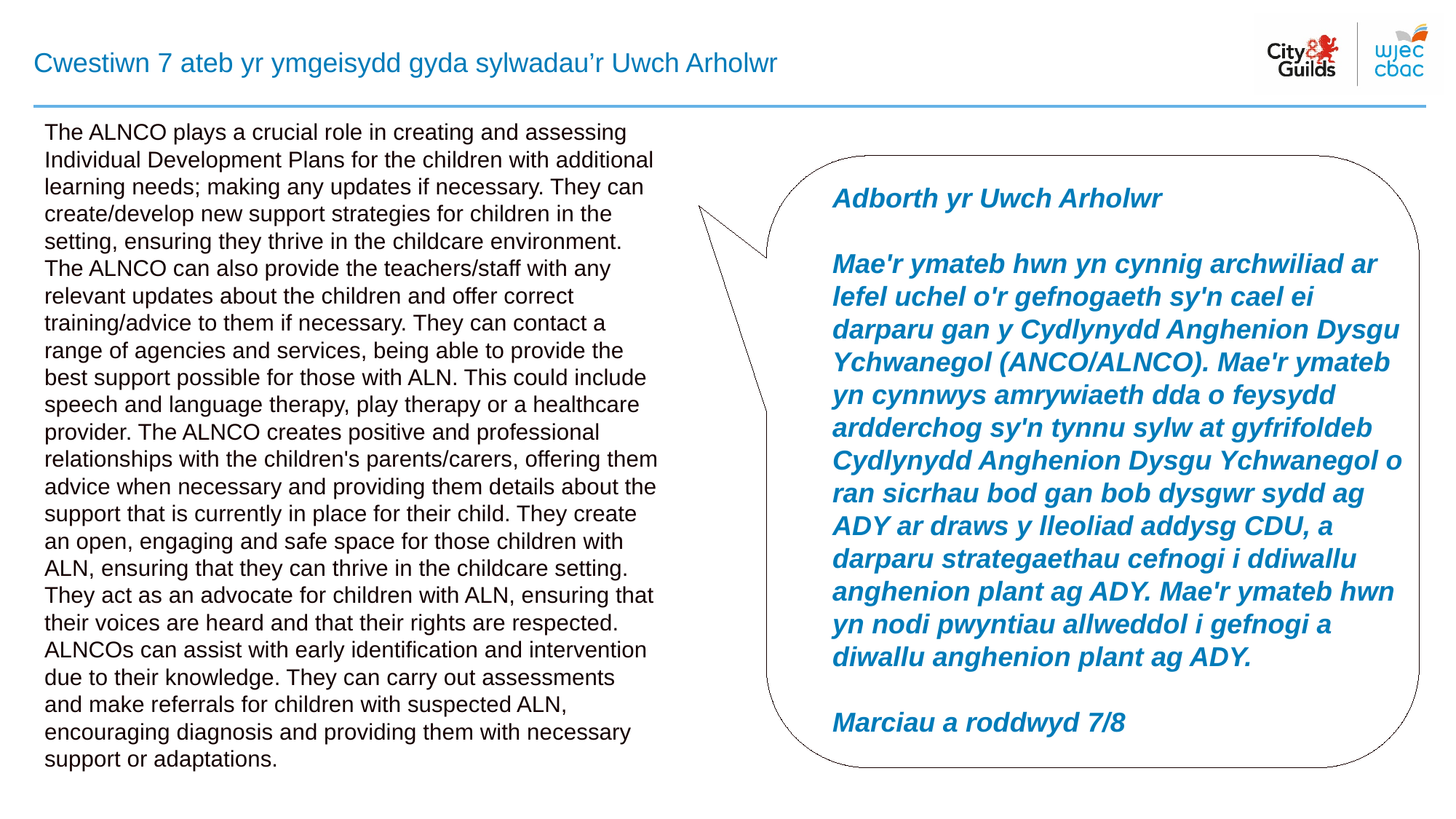

# Cwestiwn 7 ateb yr ymgeisydd gyda sylwadau’r Uwch Arholwr
The ALNCO plays a crucial role in creating and assessing Individual Development Plans for the children with additional learning needs; making any updates if necessary. They can create/develop new support strategies for children in the setting, ensuring they thrive in the childcare environment. The ALNCO can also provide the teachers/staff with any relevant updates about the children and offer correct training/advice to them if necessary. They can contact a range of agencies and services, being able to provide the best support possible for those with ALN. This could include speech and language therapy, play therapy or a healthcare provider. The ALNCO creates positive and professional relationships with the children's parents/carers, offering them advice when necessary and providing them details about the support that is currently in place for their child. They create an open, engaging and safe space for those children with ALN, ensuring that they can thrive in the childcare setting. They act as an advocate for children with ALN, ensuring that their voices are heard and that their rights are respected. ALNCOs can assist with early identification and intervention due to their knowledge. They can carry out assessments and make referrals for children with suspected ALN, encouraging diagnosis and providing them with necessary support or adaptations.

Adborth yr Uwch Arholwr​
​
​Mae'r ymateb hwn yn cynnig archwiliad ar lefel uchel o'r gefnogaeth sy'n cael ei darparu gan y Cydlynydd Anghenion Dysgu Ychwanegol (ANCO/ALNCO). Mae'r ymateb yn cynnwys amrywiaeth dda o feysydd ardderchog sy'n tynnu sylw at gyfrifoldeb Cydlynydd Anghenion Dysgu Ychwanegol o ran sicrhau bod gan bob dysgwr sydd ag ADY ar draws y lleoliad addysg CDU, a darparu strategaethau cefnogi i ddiwallu anghenion plant ag ADY. Mae'r ymateb hwn yn nodi pwyntiau allweddol i gefnogi a diwallu anghenion plant ag ADY.

Marciau a roddwyd 7/8